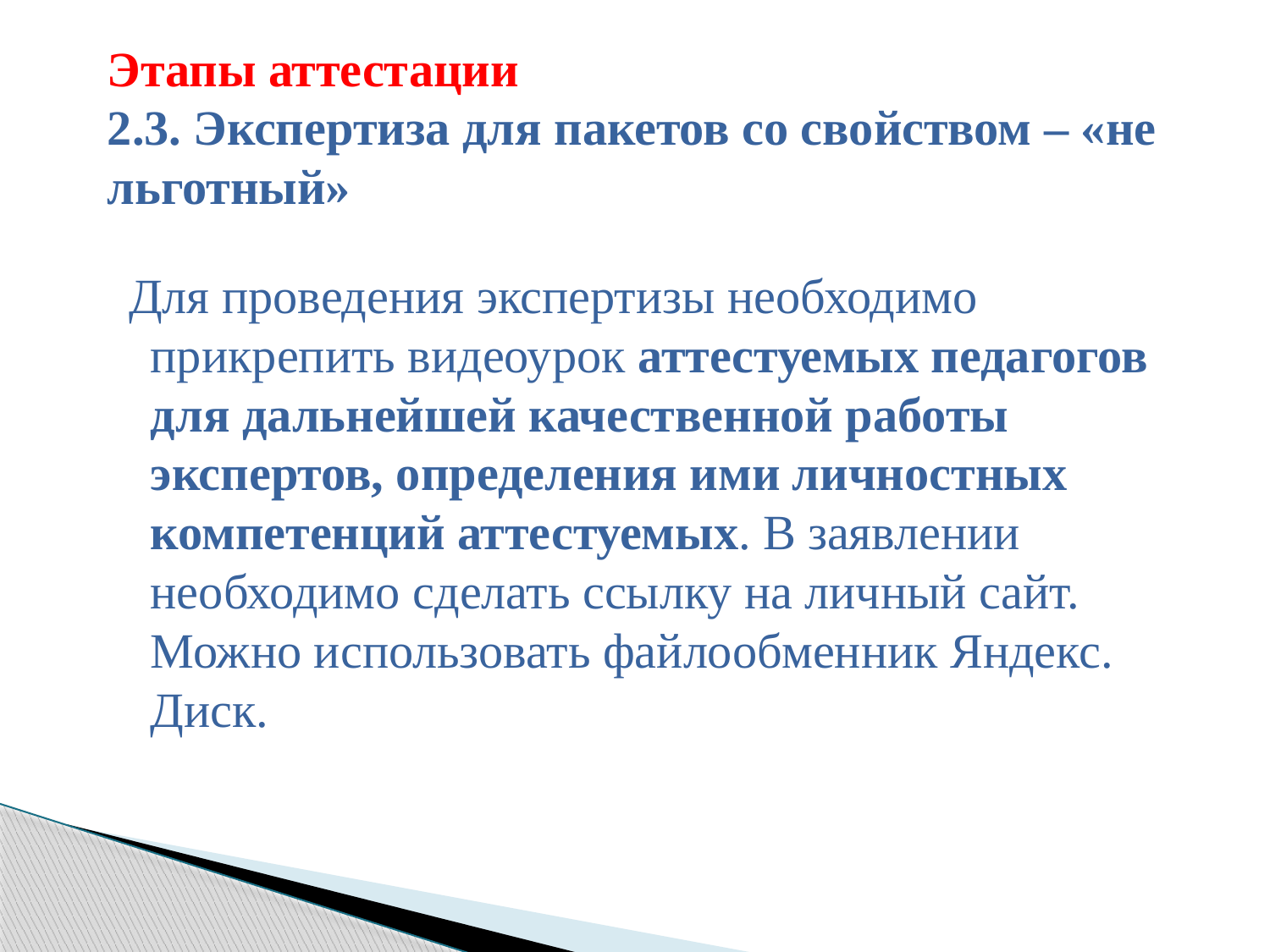

# Этапы аттестации 2.3. Экспертиза для пакетов со свойством – «не льготный»
 Для проведения экспертизы необходимо прикрепить видеоурок аттестуемых педагогов для дальнейшей качественной работы экспертов, определения ими личностных компетенций аттестуемых. В заявлении необходимо сделать ссылку на личный сайт. Можно использовать файлообменник Яндекс. Диск.